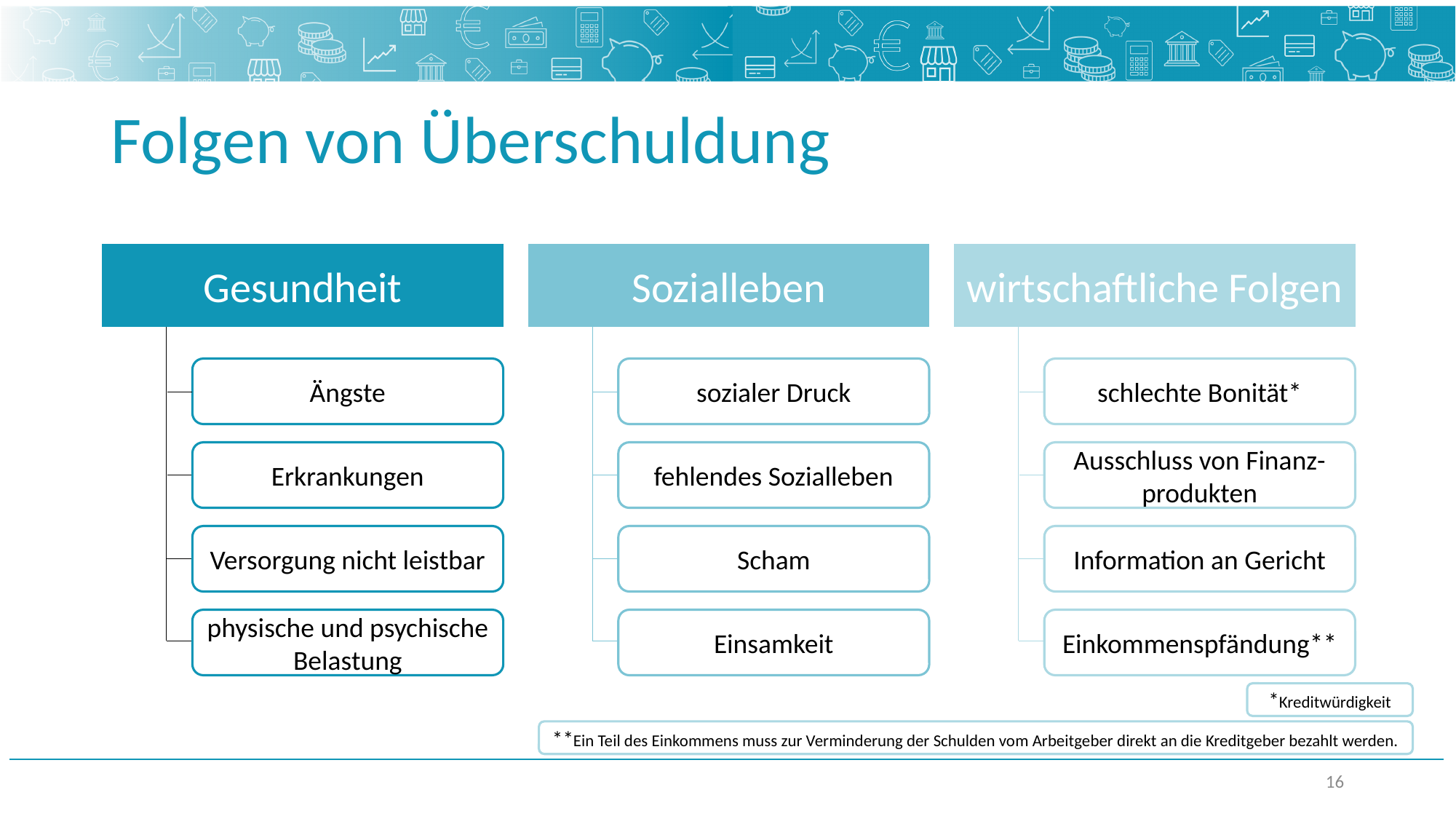

# Folgen von Überschuldung
Gesundheit
Ängste
Erkrankungen
Versorgung nicht leistbar
physische und psychische Belastung
Sozialleben
sozialer Druck
fehlendes Sozialleben
Scham
Einsamkeit
wirtschaftliche Folgen
schlechte Bonität*
Ausschluss von Finanz-produkten
Information an Gericht
Einkommenspfändung**
*Kreditwürdigkeit
**Ein Teil des Einkommens muss zur Verminderung der Schulden vom Arbeitgeber direkt an die Kreditgeber bezahlt werden.
16